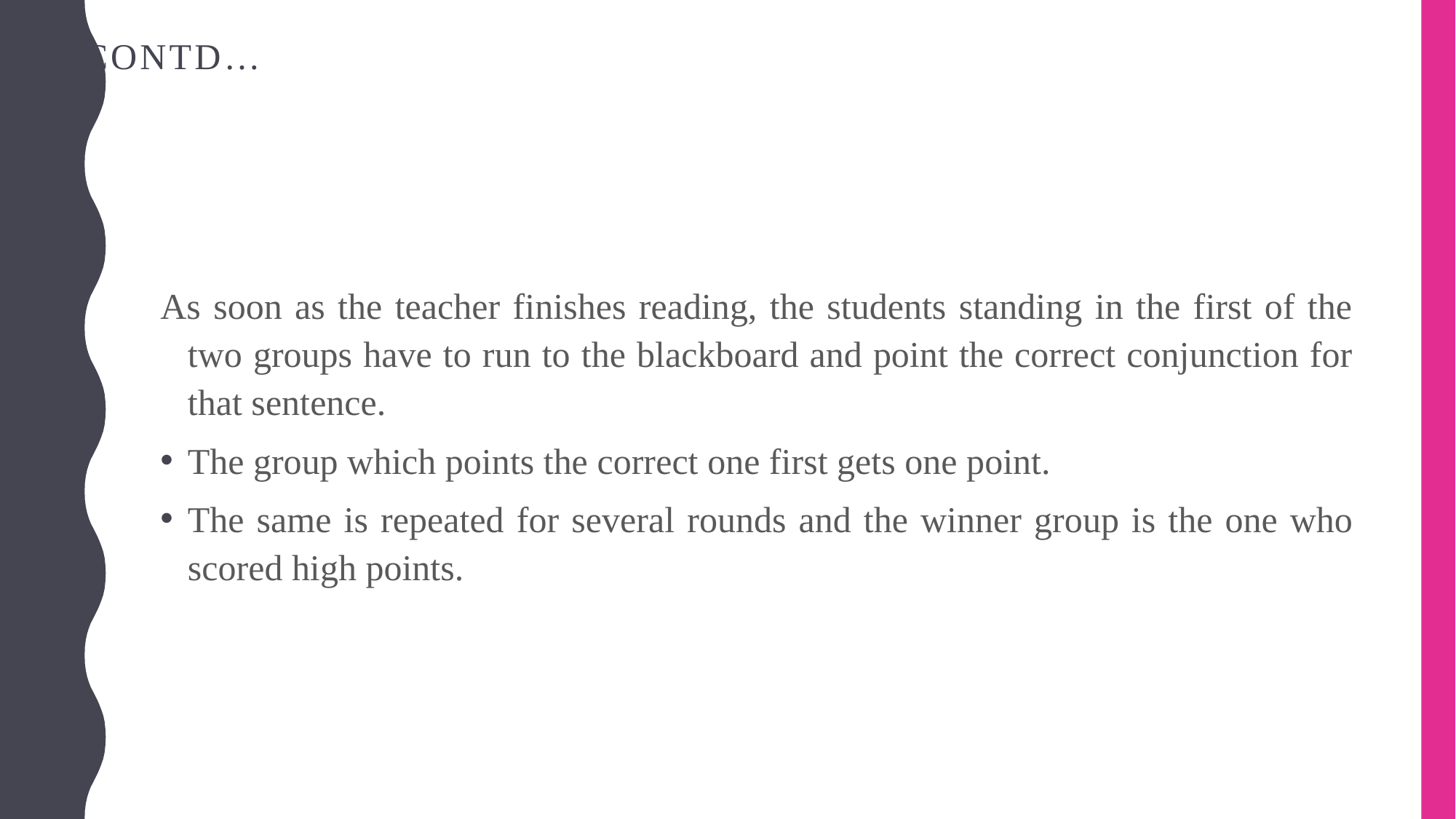

# Contd…
As soon as the teacher finishes reading, the students standing in the first of the two groups have to run to the blackboard and point the correct conjunction for that sentence.
The group which points the correct one first gets one point.
The same is repeated for several rounds and the winner group is the one who scored high points.